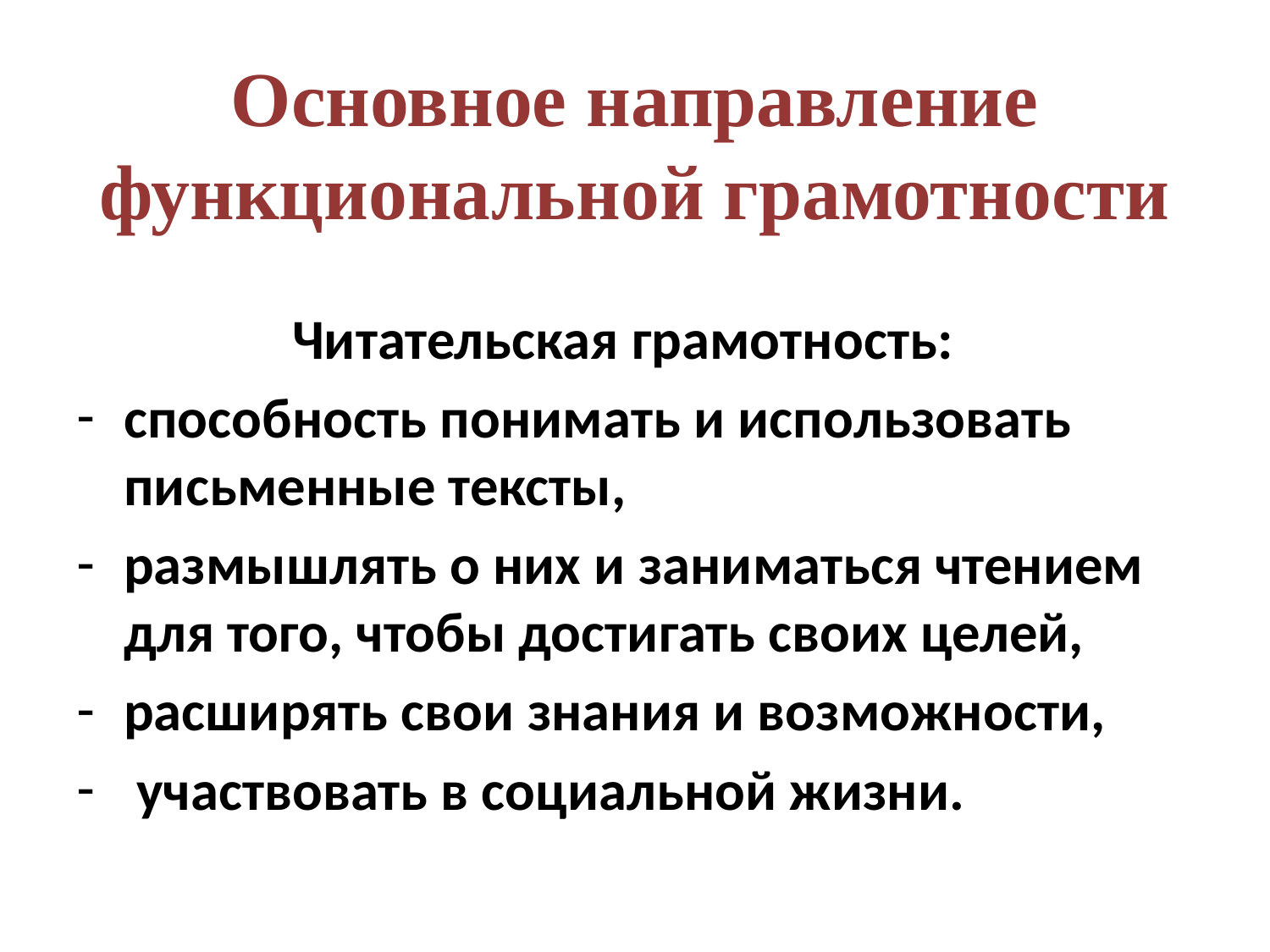

# Основное направление функциональной грамотности
Читательская грамотность:
способность понимать и использовать письменные тексты,
размышлять о них и заниматься чтением для того, чтобы достигать своих целей,
расширять свои знания и возможности,
 участвовать в социальной жизни.